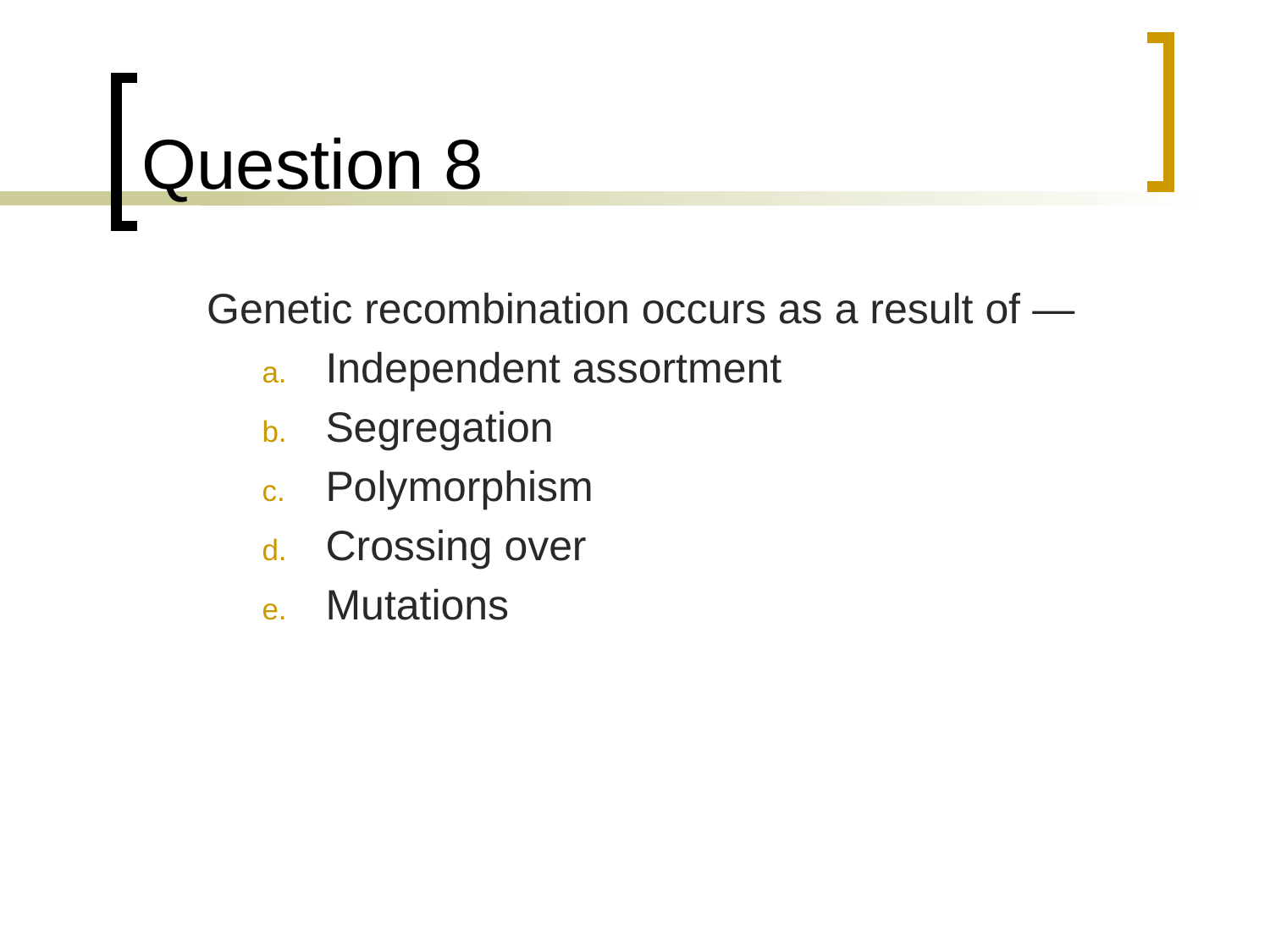

# Question 8
	Genetic recombination occurs as a result of —
Independent assortment
Segregation
Polymorphism
Crossing over
Mutations